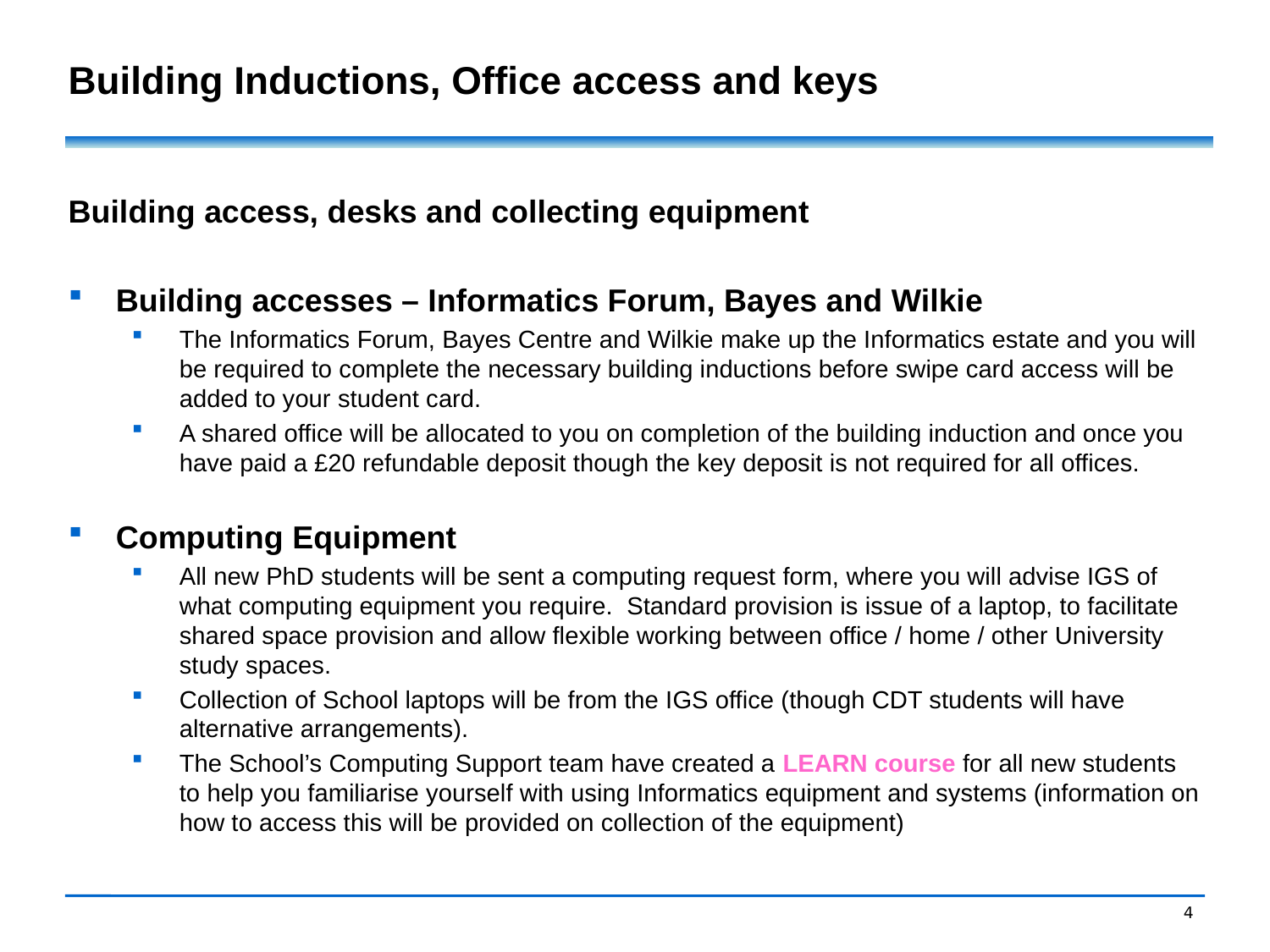

Building Inductions, Office access and keys
Building access, desks and collecting equipment

Building accesses – Informatics Forum, Bayes and Wilkie
The Informatics Forum, Bayes Centre and Wilkie make up the Informatics estate and you will be required to complete the necessary building inductions before swipe card access will be added to your student card.
A shared office will be allocated to you on completion of the building induction and once you have paid a £20 refundable deposit though the key deposit is not required for all offices.

Computing Equipment
All new PhD students will be sent a computing request form, where you will advise IGS of what computing equipment you require.  Standard provision is issue of a laptop, to facilitate shared space provision and allow flexible working between office / home / other University study spaces.
Collection of School laptops will be from the IGS office (though CDT students will have alternative arrangements).
The School’s Computing Support team have created a LEARN course for all new students to help you familiarise yourself with using Informatics equipment and systems (information on how to access this will be provided on collection of the equipment)
4